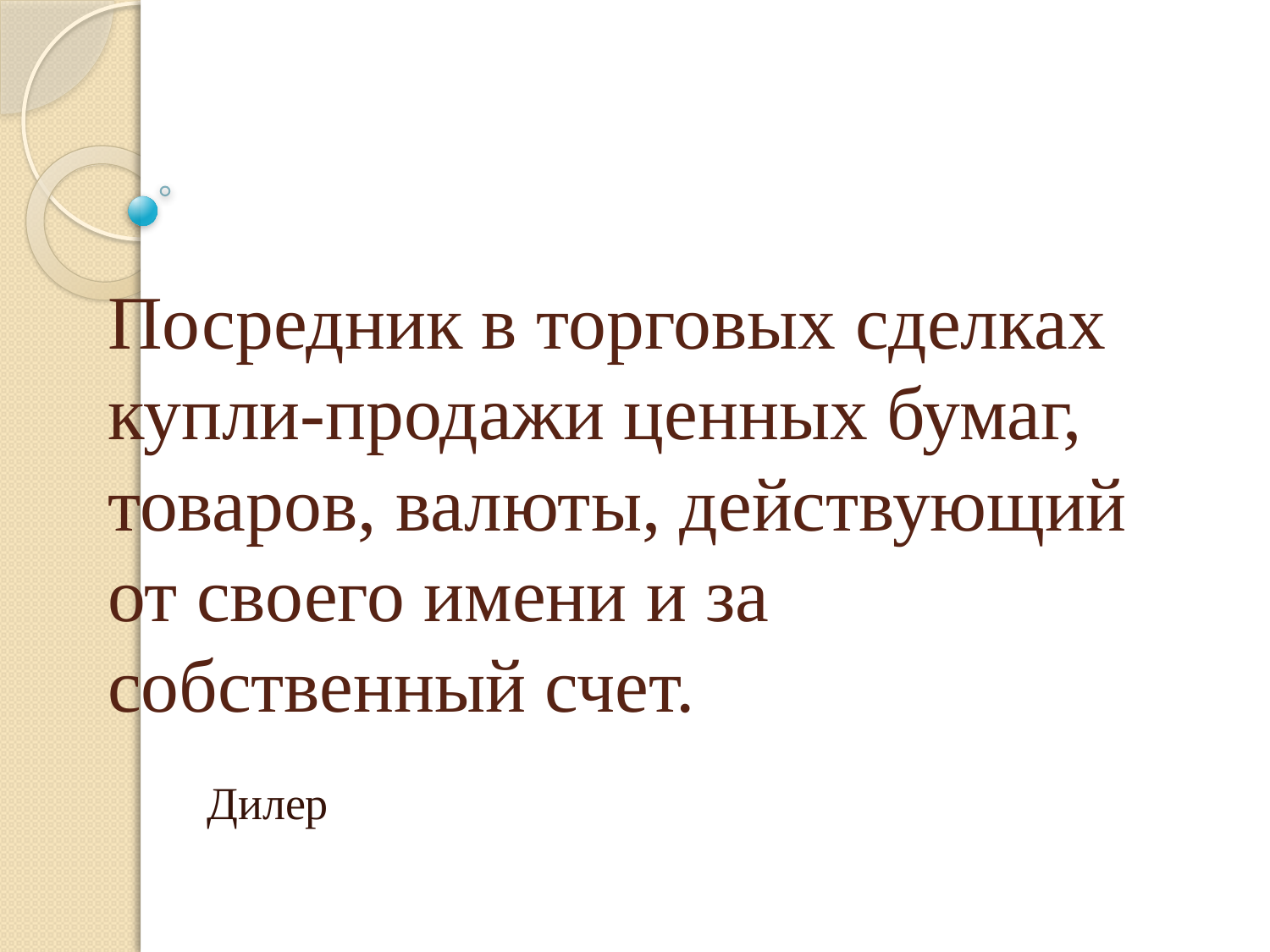

# Посредник в торговых сделках купли-продажи ценных бумаг, товаров, валюты, действующий от своего имени и за собственный счет.
Дилер